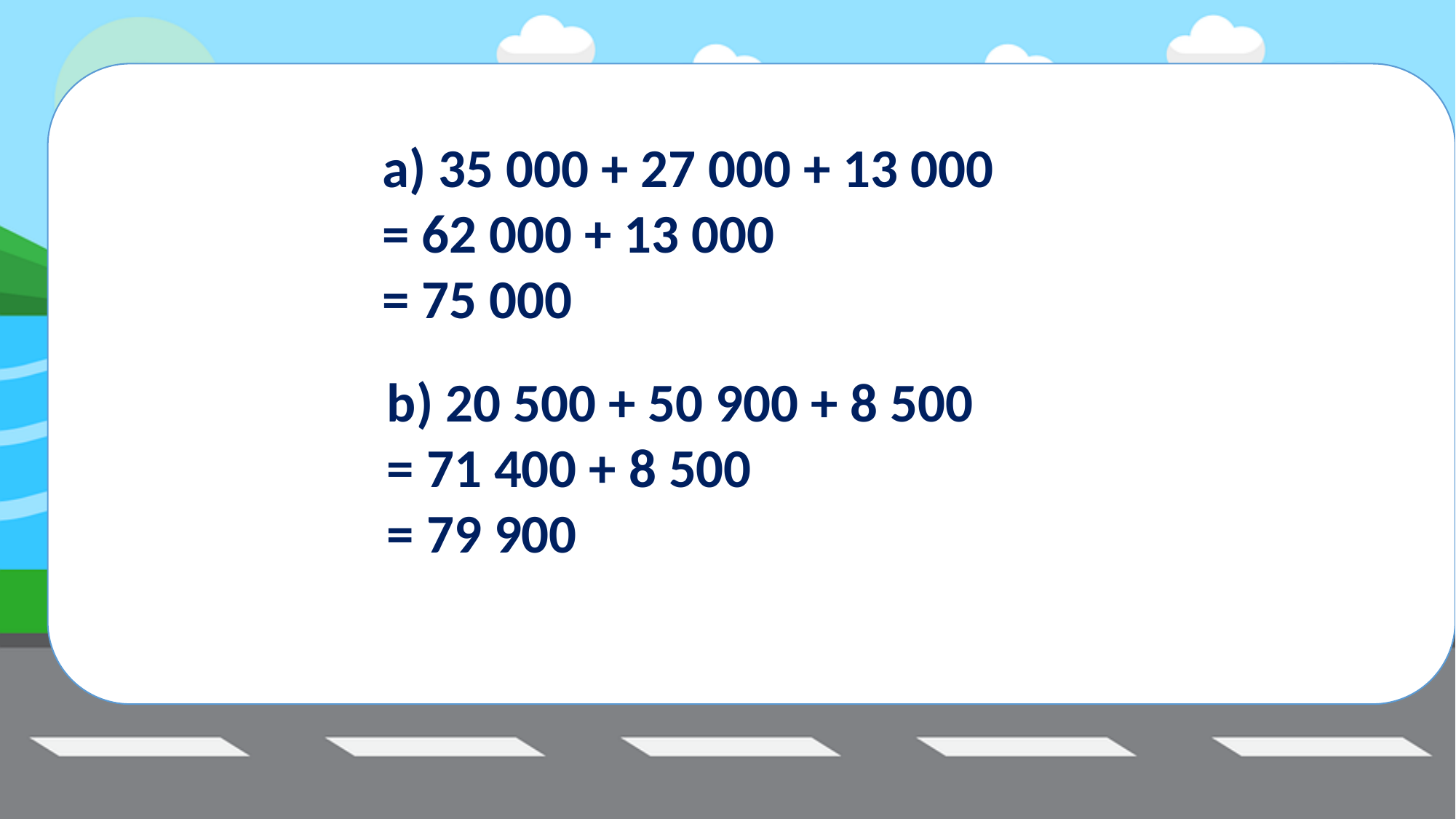

a) 35 000 + 27 000 + 13 000
= 62 000 + 13 000
= 75 000
b) 20 500 + 50 900 + 8 500
= 71 400 + 8 500
= 79 900